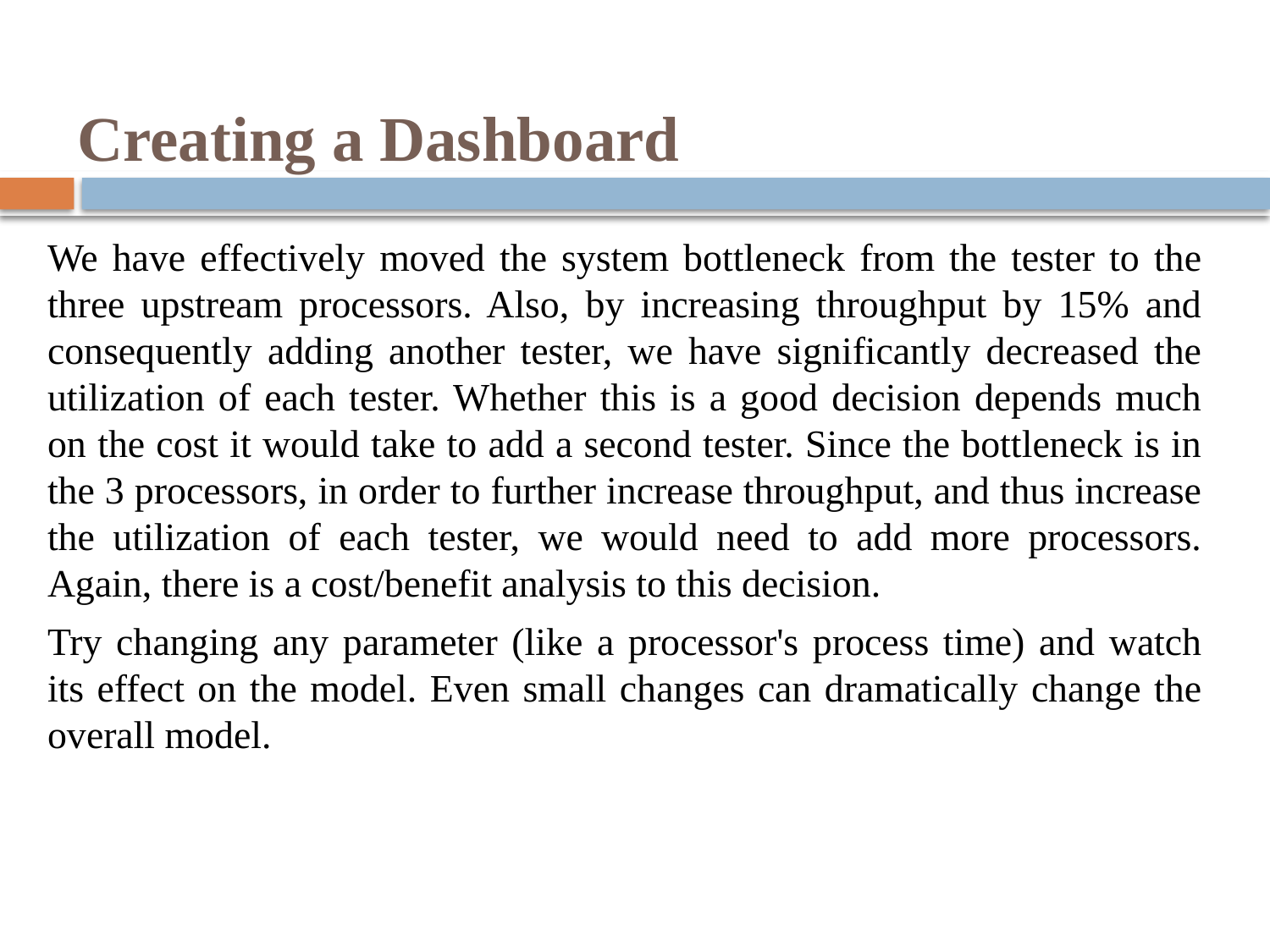

# Creating a Dashboard
We have effectively moved the system bottleneck from the tester to the three upstream processors. Also, by increasing throughput by 15% and consequently adding another tester, we have significantly decreased the utilization of each tester. Whether this is a good decision depends much on the cost it would take to add a second tester. Since the bottleneck is in the 3 processors, in order to further increase throughput, and thus increase the utilization of each tester, we would need to add more processors. Again, there is a cost/benefit analysis to this decision.
Try changing any parameter (like a processor's process time) and watch its effect on the model. Even small changes can dramatically change the overall model.